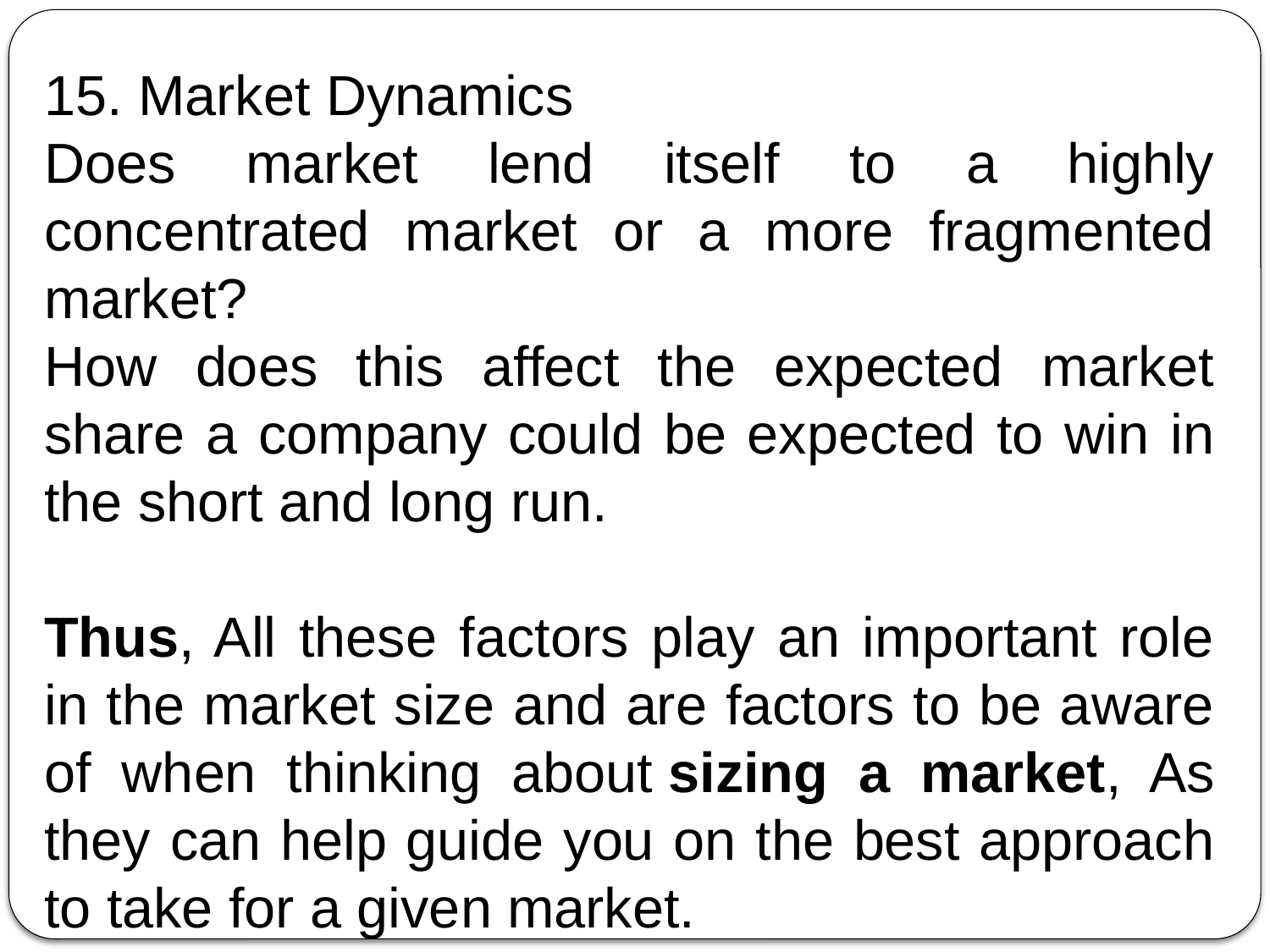

15. Market Dynamics
Does market lend itself to a highly concentrated market or a more fragmented market?
How does this affect the expected market share a company could be expected to win in the short and long run.

Thus, All these factors play an important role in the market size and are factors to be aware of when thinking about sizing a market, As they can help guide you on the best approach to take for a given market.